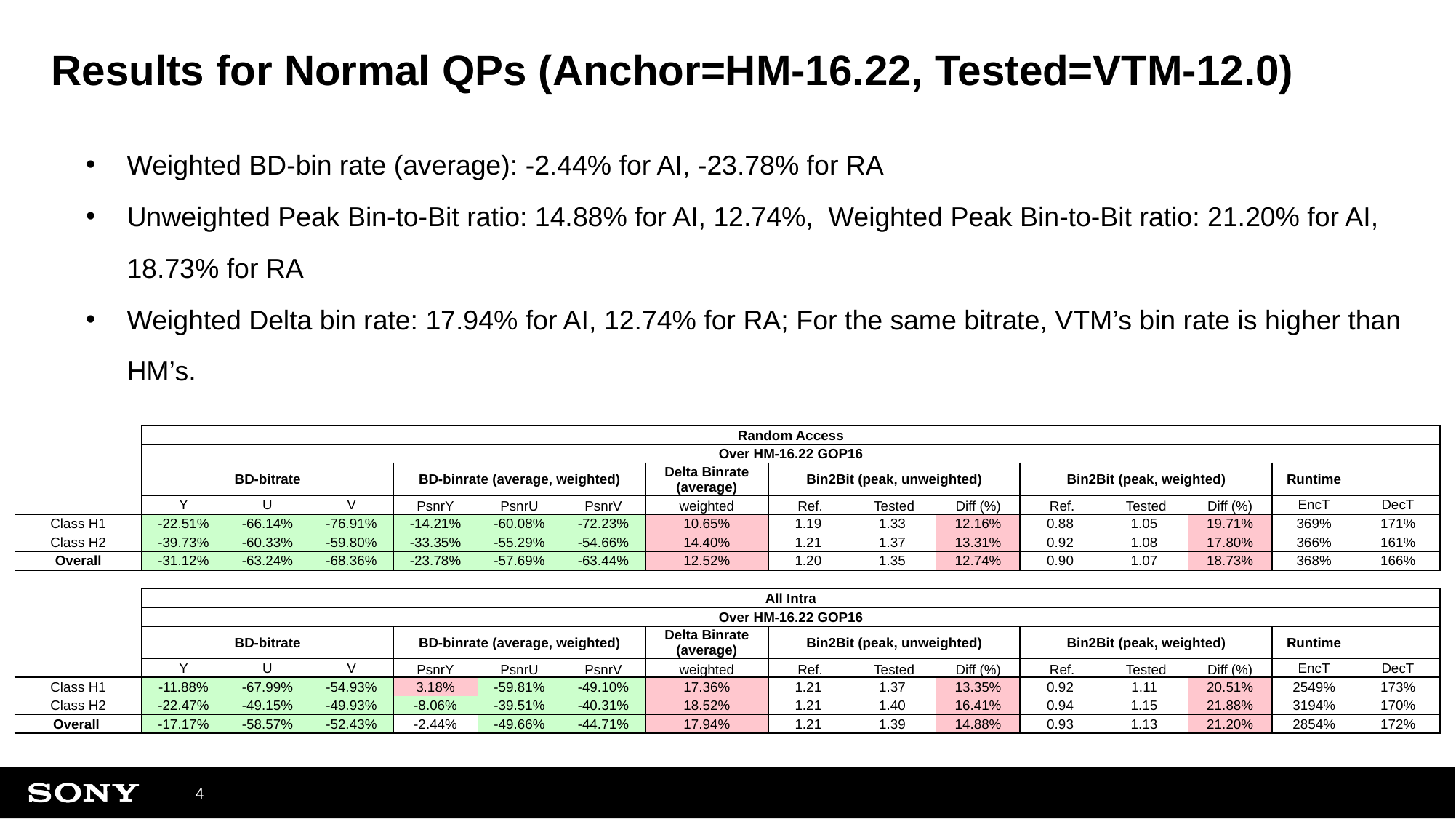

# Results for Normal QPs (Anchor=HM-16.22, Tested=VTM-12.0)
Weighted BD-bin rate (average): -2.44% for AI, -23.78% for RA
Unweighted Peak Bin-to-Bit ratio: 14.88% for AI, 12.74%,  Weighted Peak Bin-to-Bit ratio: 21.20% for AI, 18.73% for RA
Weighted Delta bin rate: 17.94% for AI, 12.74% for RA; For the same bitrate, VTM’s bin rate is higher than HM’s.
|  | Random Access |  |  |  |  |  |  |  |  |  |  |  |  |  |  |
| --- | --- | --- | --- | --- | --- | --- | --- | --- | --- | --- | --- | --- | --- | --- | --- |
|  | Over HM-16.22 GOP16 |  |  |  |  |  |  |  |  |  |  |  |  |  |  |
|  | BD-bitrate |  |  | BD-binrate (average, weighted) |  |  | Delta Binrate (average) | Bin2Bit (peak, unweighted) |  |  | Bin2Bit (peak, weighted) |  |  | Runtime |  |
|  | Y | U | V | PsnrY | PsnrU | PsnrV | weighted | Ref. | Tested | Diff (%) | Ref. | Tested | Diff (%) | EncT | DecT |
| Class H1 | -22.51% | -66.14% | -76.91% | -14.21% | -60.08% | -72.23% | 10.65% | 1.19 | 1.33 | 12.16% | 0.88 | 1.05 | 19.71% | 369% | 171% |
| Class H2 | -39.73% | -60.33% | -59.80% | -33.35% | -55.29% | -54.66% | 14.40% | 1.21 | 1.37 | 13.31% | 0.92 | 1.08 | 17.80% | 366% | 161% |
| Overall | -31.12% | -63.24% | -68.36% | -23.78% | -57.69% | -63.44% | 12.52% | 1.20 | 1.35 | 12.74% | 0.90 | 1.07 | 18.73% | 368% | 166% |
|  |  |  |  |  |  |  |  |  |  |  |  |  |  |  |  |
|  | All Intra |  |  |  |  |  |  |  |  |  |  |  |  |  |  |
|  | Over HM-16.22 GOP16 |  |  |  |  |  |  |  |  |  |  |  |  |  |  |
|  | BD-bitrate |  |  | BD-binrate (average, weighted) |  |  | Delta Binrate (average) | Bin2Bit (peak, unweighted) |  |  | Bin2Bit (peak, weighted) |  |  | Runtime |  |
|  | Y | U | V | PsnrY | PsnrU | PsnrV | weighted | Ref. | Tested | Diff (%) | Ref. | Tested | Diff (%) | EncT | DecT |
| Class H1 | -11.88% | -67.99% | -54.93% | 3.18% | -59.81% | -49.10% | 17.36% | 1.21 | 1.37 | 13.35% | 0.92 | 1.11 | 20.51% | 2549% | 173% |
| Class H2 | -22.47% | -49.15% | -49.93% | -8.06% | -39.51% | -40.31% | 18.52% | 1.21 | 1.40 | 16.41% | 0.94 | 1.15 | 21.88% | 3194% | 170% |
| Overall | -17.17% | -58.57% | -52.43% | -2.44% | -49.66% | -44.71% | 17.94% | 1.21 | 1.39 | 14.88% | 0.93 | 1.13 | 21.20% | 2854% | 172% |